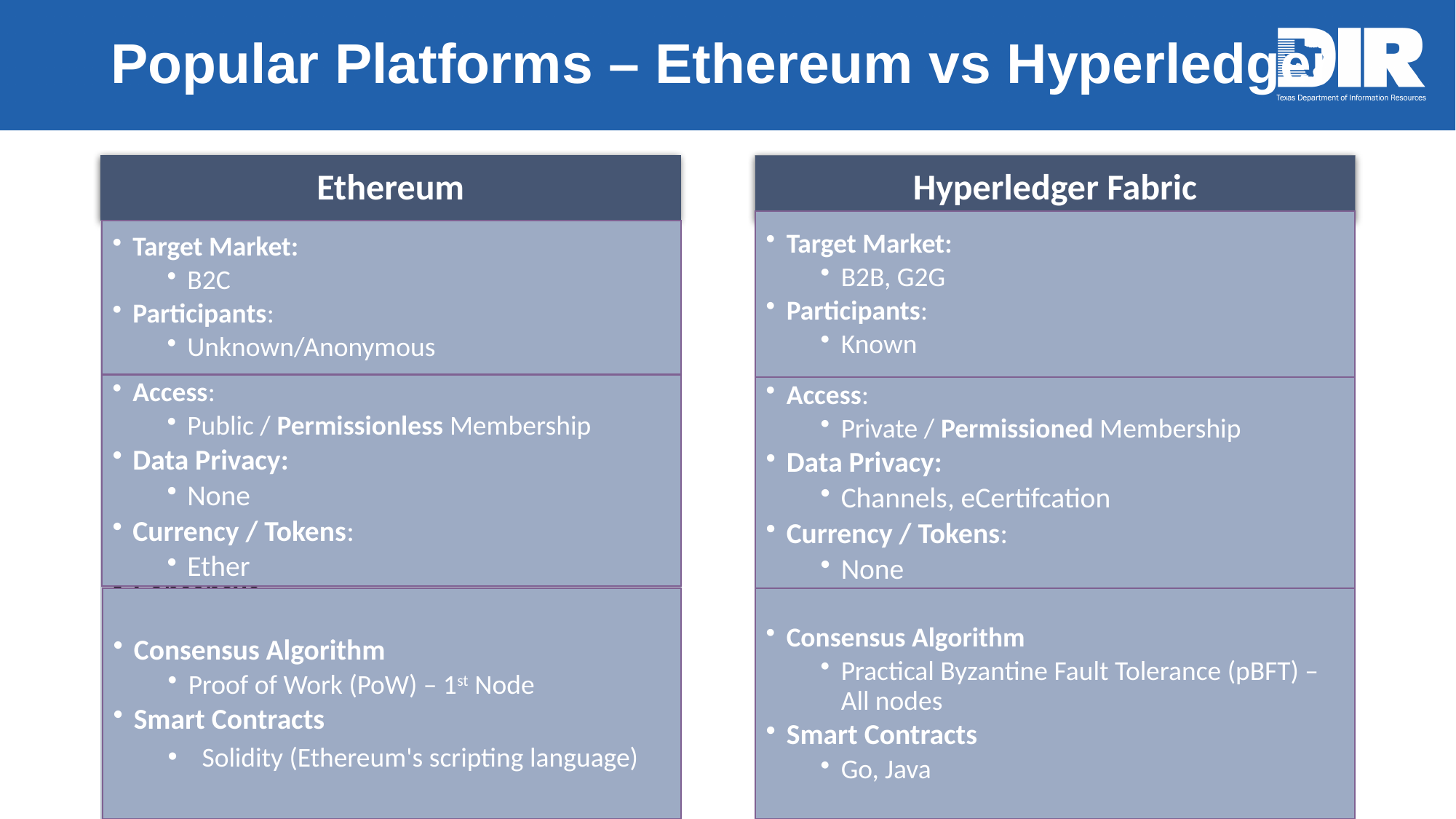

# Popular Platforms – Ethereum vs Hyperledger

Ethereum

Hyperledger Fabric
Target Market:
B2B, G2G
Participants:
Known

Solution Scope:
B2C
Participants:
Unknown/Anonymous
Access:
Public / Permissionless Membership
Net / Data Privacy:
None
Currency / Tokens:
Ether
Consensus
Proof of Work (PoW) – 1st Node
Smart Contracts
Solidity (Ethereum's scripting language)
Governance Entity:
Ethereum Dev Community
Target Market:
B2C
Participants:
Unknown/Anonymous

Solution Scope:
B2B, G2G
Participants:
Known
Access:
Private / Permissioned Membership
Net / Data Privacy:
Channels, eCert
Currency / Tokens:
None
Consensus
Practical Byzantine Fault Tolerance (pBFT) – All nodes
Smart Contract
Go / Java
Governance Entity:
Linux Foundation
Access:
Public / Permissionless Membership
Data Privacy:
None
Currency / Tokens:
Ether
Access:
Private / Permissioned Membership
Data Privacy:
Channels, eCertifcation
Currency / Tokens:
None
Consensus Algorithm
Proof of Work (PoW) – 1st Node
Smart Contracts
Solidity (Ethereum's scripting language)
Consensus Algorithm
Practical Byzantine Fault Tolerance (pBFT) – All nodes
Smart Contracts
Go, Java